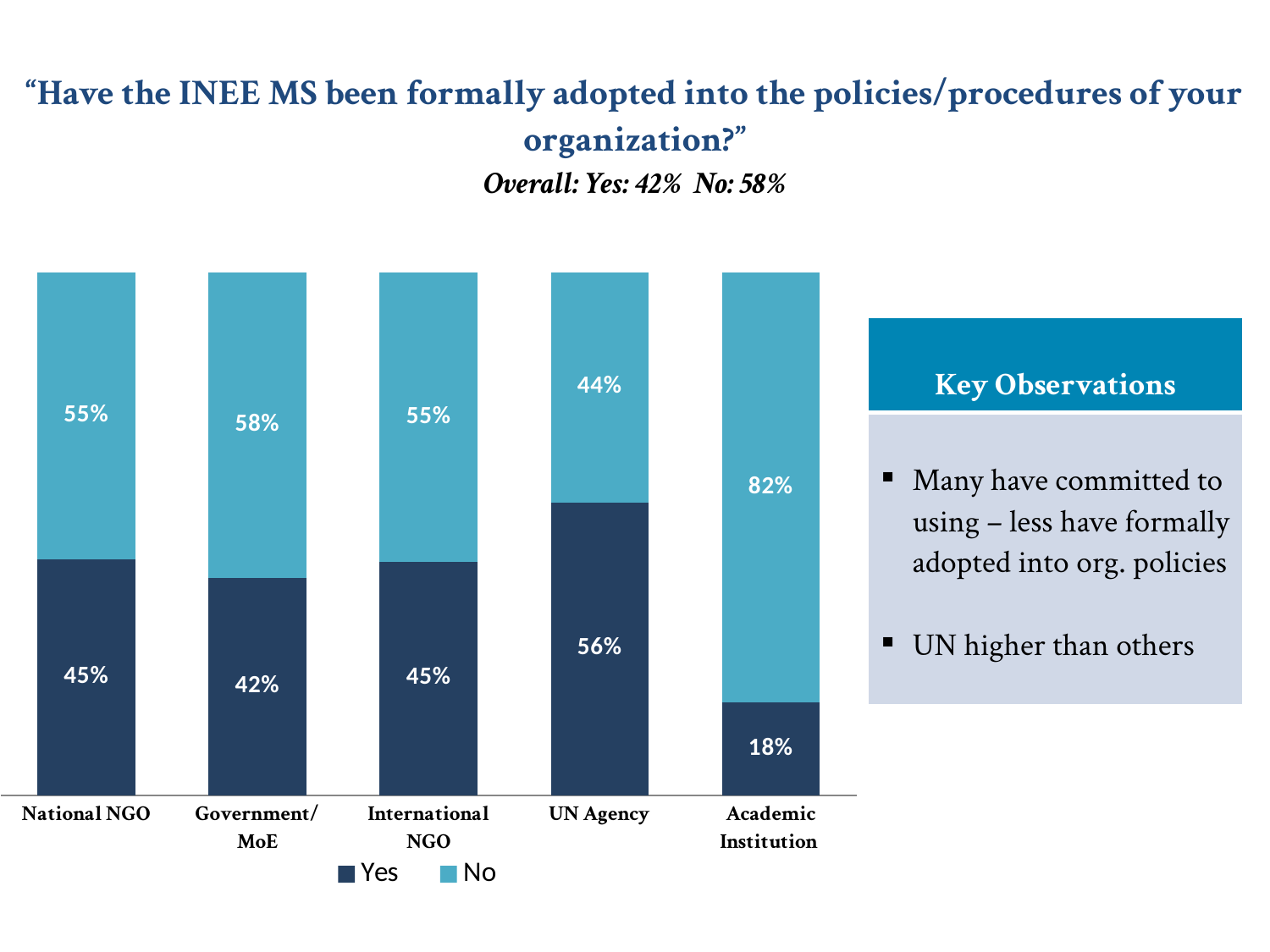

# “Have the INEE MS been formally adopted into the policies/procedures of your organization?” Overall: Yes: 42%  No: 58%

[unsupported chart]

| Key Observations |
| --- |
| Many have committed to using – less have formally adopted into org. policies UN higher than others |